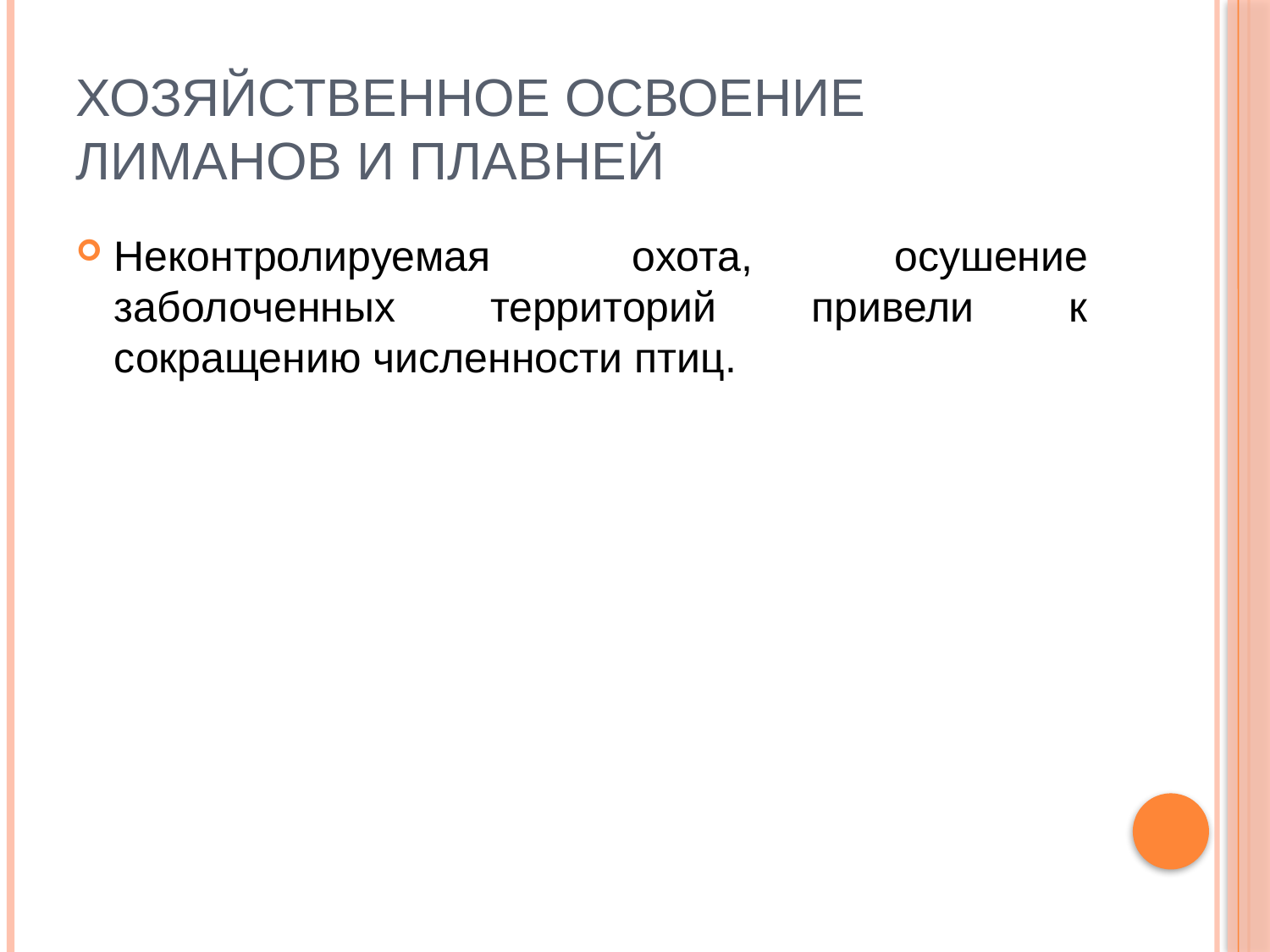

# Хозяйственное освоение лиманов и плавней
Неконтролируемая охота, осушение заболоченных территорий привели к сокращению численности птиц.